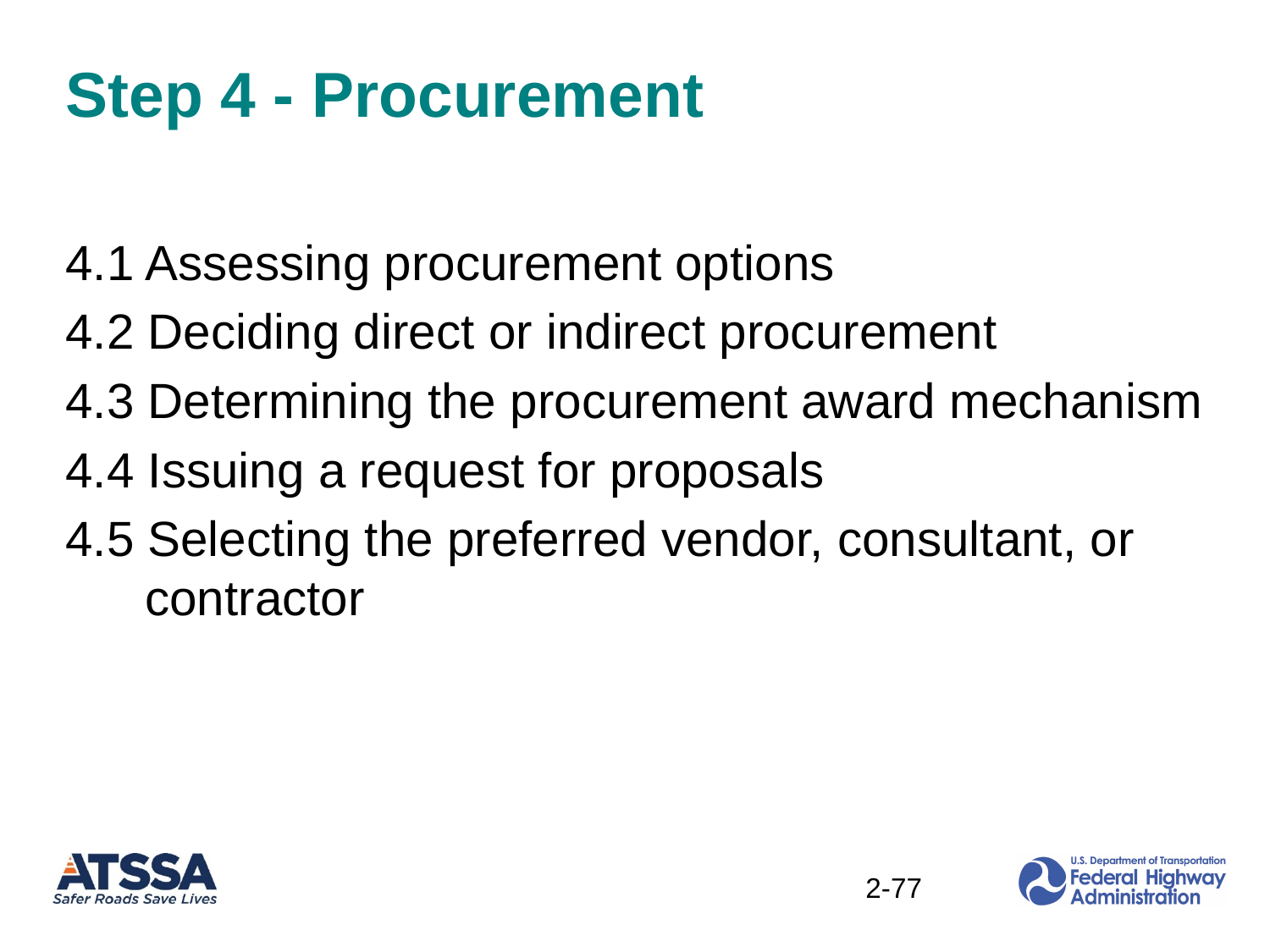

# Step 4 - Procurement
4.1 Assessing procurement options
4.2 Deciding direct or indirect procurement
4.3 Determining the procurement award mechanism
4.4 Issuing a request for proposals
4.5 Selecting the preferred vendor, consultant, or contractor